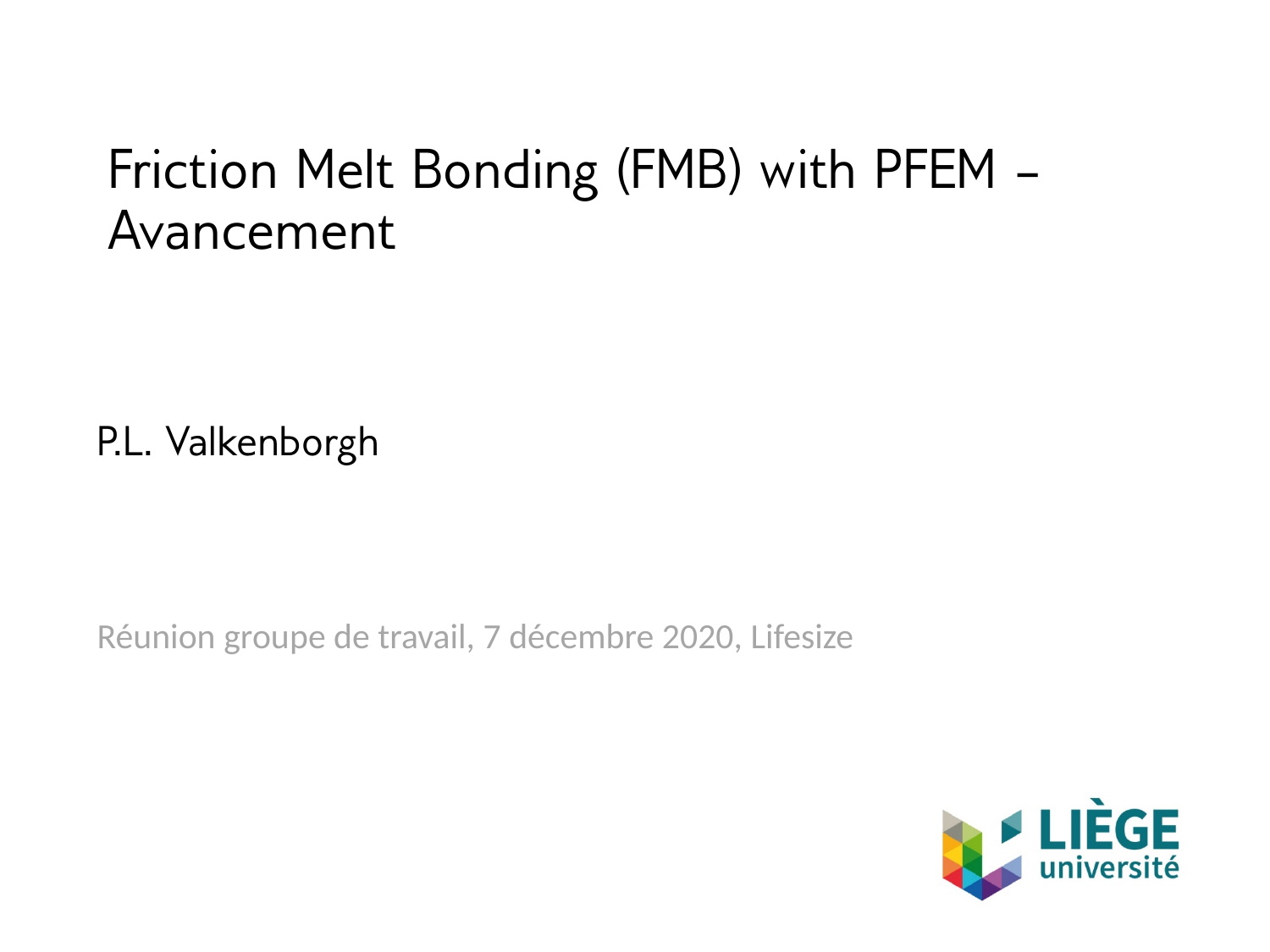

# Friction Melt Bonding (FMB) with PFEM – Avancement
P.L. Valkenborgh
Réunion groupe de travail, 7 décembre 2020, Lifesize